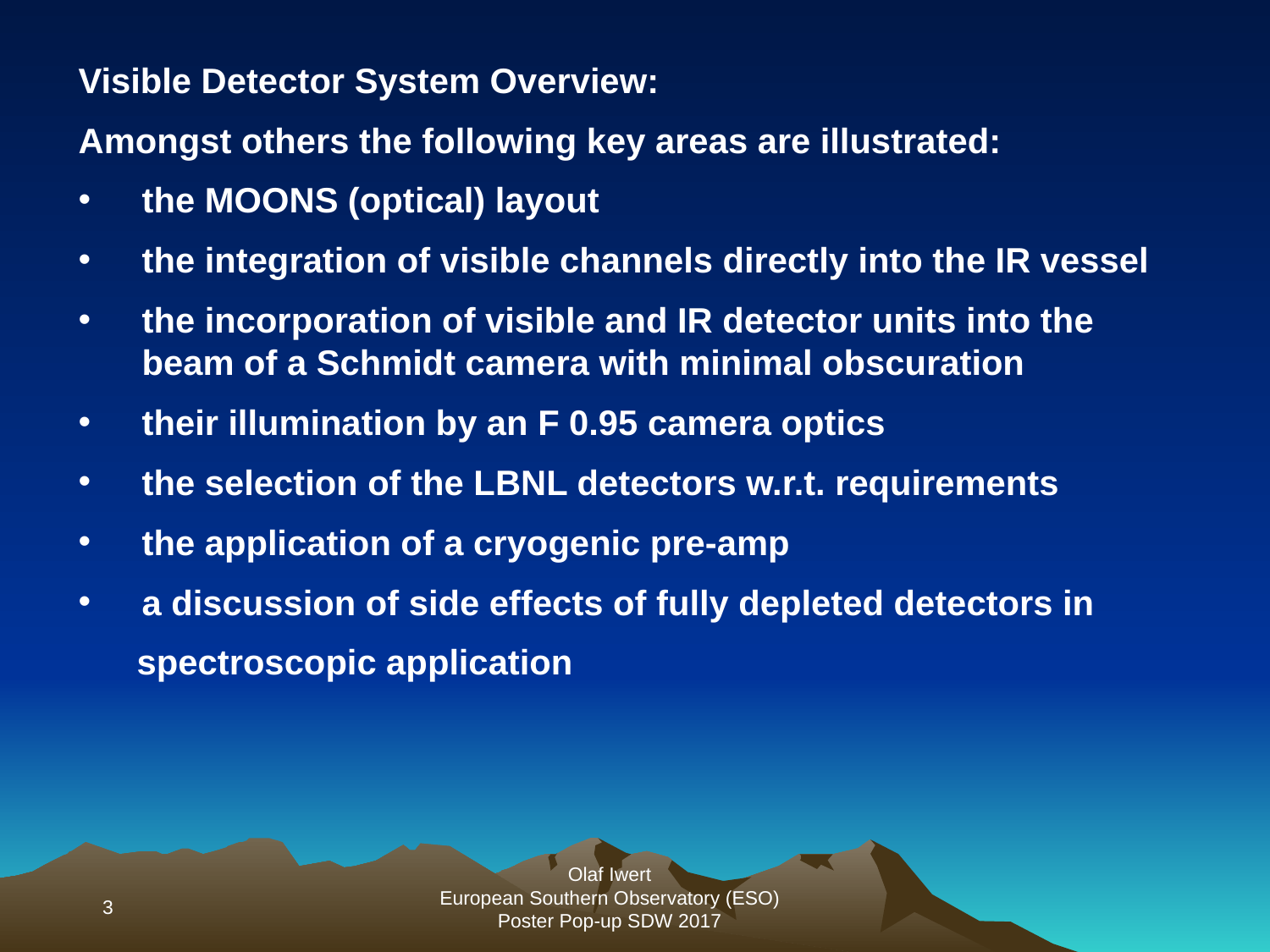

Visible Detector System Overview:
Amongst others the following key areas are illustrated:
the MOONS (optical) layout
the integration of visible channels directly into the IR vessel
the incorporation of visible and IR detector units into the beam of a Schmidt camera with minimal obscuration
their illumination by an F 0.95 camera optics
the selection of the LBNL detectors w.r.t. requirements
the application of a cryogenic pre-amp
a discussion of side effects of fully depleted detectors in
      spectroscopic application
3